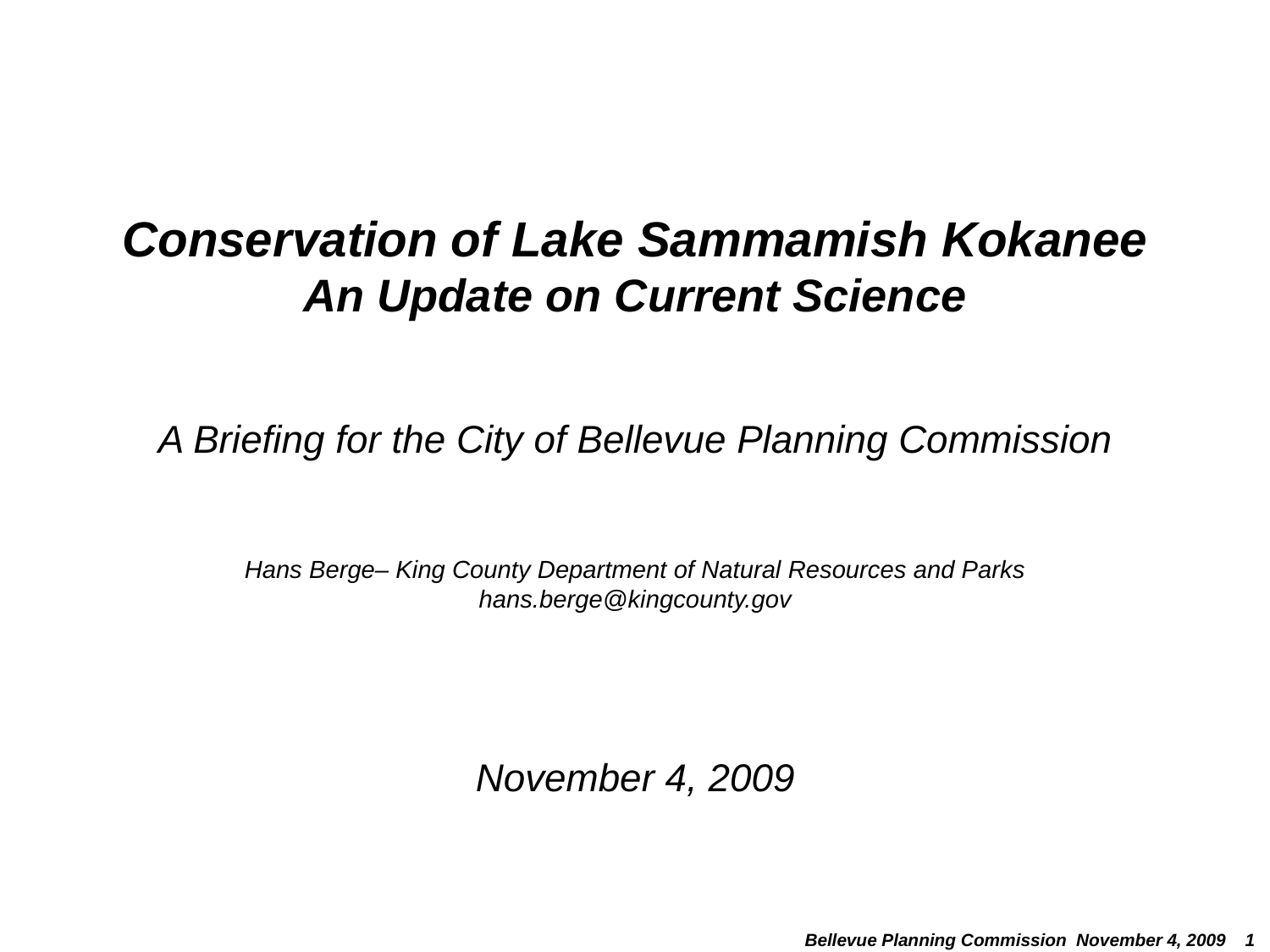

Conservation of Lake Sammamish Kokanee
An Update on Current Science

A Briefing for the City of Bellevue Planning Commission

Hans Berge– King County Department of Natural Resources and Parks
hans.berge@kingcounty.gov

November 4, 2009